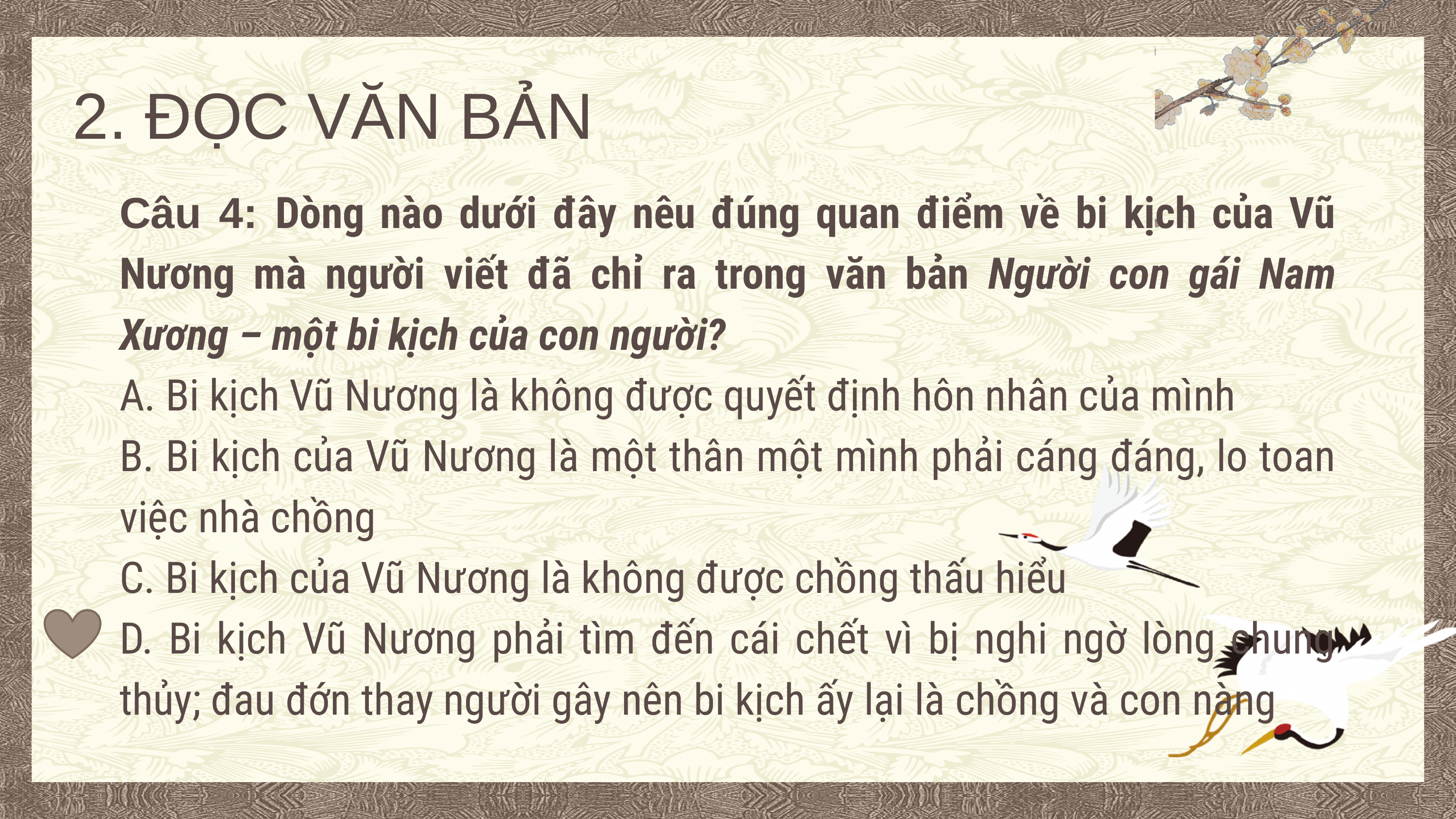

2. ĐỌC VĂN BẢN
Câu 4: Dòng nào dưới đây nêu đúng quan điểm về bi kịch của Vũ Nương mà người viết đã chỉ ra trong văn bản Người con gái Nam Xương – một bi kịch của con người?
A. Bi kịch Vũ Nương là không được quyết định hôn nhân của mình
B. Bi kịch của Vũ Nương là một thân một mình phải cáng đáng, lo toan việc nhà chồng
C. Bi kịch của Vũ Nương là không được chồng thấu hiểu
D. Bi kịch Vũ Nương phải tìm đến cái chết vì bị nghi ngờ lòng chung thủy; đau đớn thay người gây nên bi kịch ấy lại là chồng và con nàng